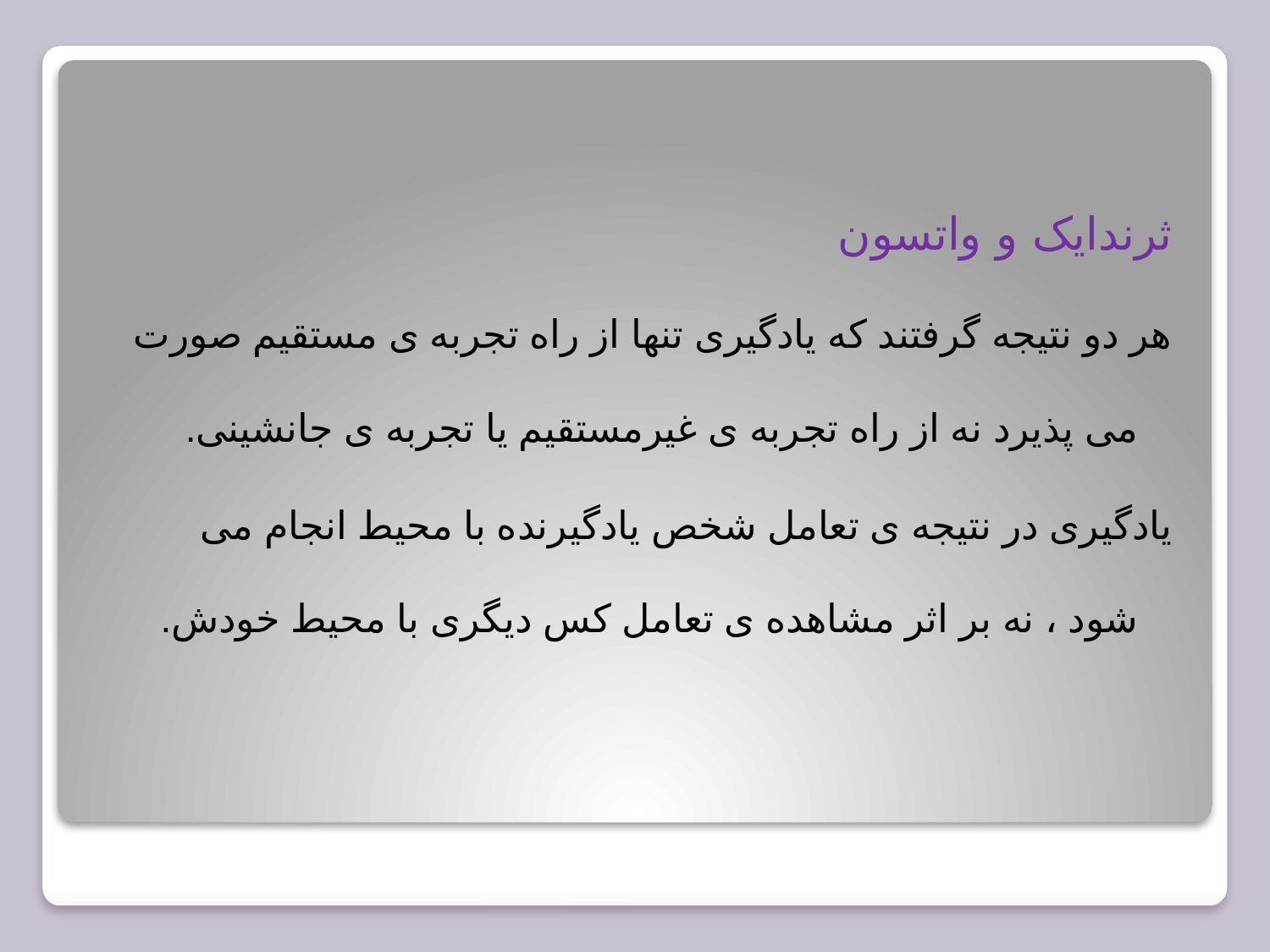

ثرندایک و واتسون
هر دو نتیجه گرفتند که یادگیری تنها از راه تجربه ی مستقیم صورت می پذیرد نه از راه تجربه ی غیرمستقیم یا تجربه ی جانشینی.
یادگیری در نتیجه ی تعامل شخص یادگیرنده با محیط انجام می شود ، نه بر اثر مشاهده ی تعامل کس دیگری با محیط خودش.